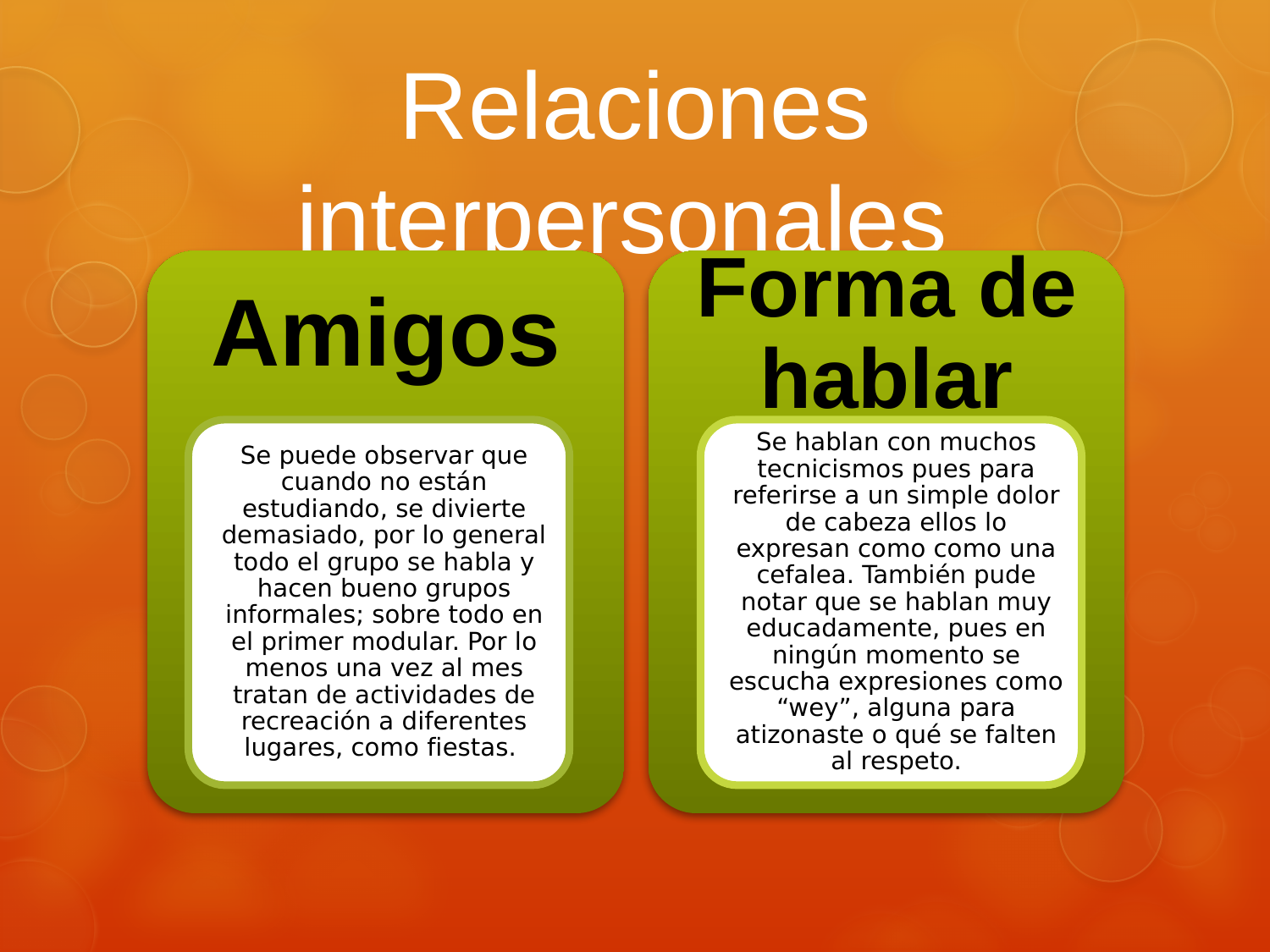

# Relaciones interpersonales
Amigos
Se puede observar que cuando no están estudiando, se divierte demasiado, por lo general todo el grupo se habla y hacen bueno grupos informales; sobre todo en el primer modular. Por lo menos una vez al mes tratan de actividades de recreación a diferentes lugares, como fiestas.
Forma de hablar
Se hablan con muchos tecnicismos pues para referirse a un simple dolor de cabeza ellos lo expresan como como una cefalea. También pude notar que se hablan muy educadamente, pues en ningún momento se escucha expresiones como “wey”, alguna para atizonaste o qué se falten al respeto.